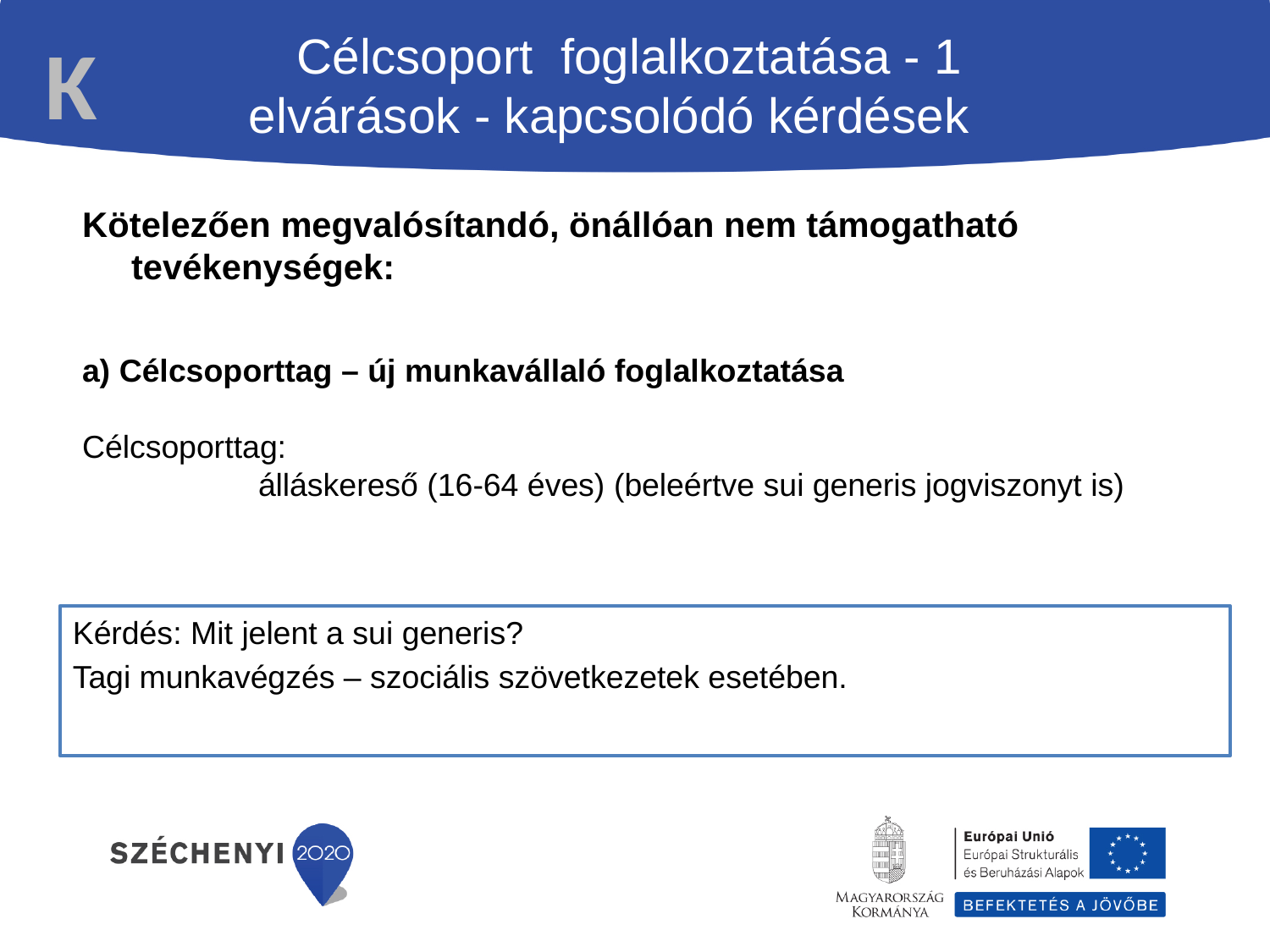

K
Célcsoport  foglalkoztatása - 1
elvárások - kapcsolódó kérdések
Kötelezően megvalósítandó, önállóan nem támogatható tevékenységek:

a) Célcsoporttag – új munkavállaló foglalkoztatása

Célcsoporttag:
		álláskereső (16-64 éves) (beleértve sui generis jogviszonyt is)

Kérdés: Mit jelent a sui generis?
Tagi munkavégzés – szociális szövetkezetek esetében.